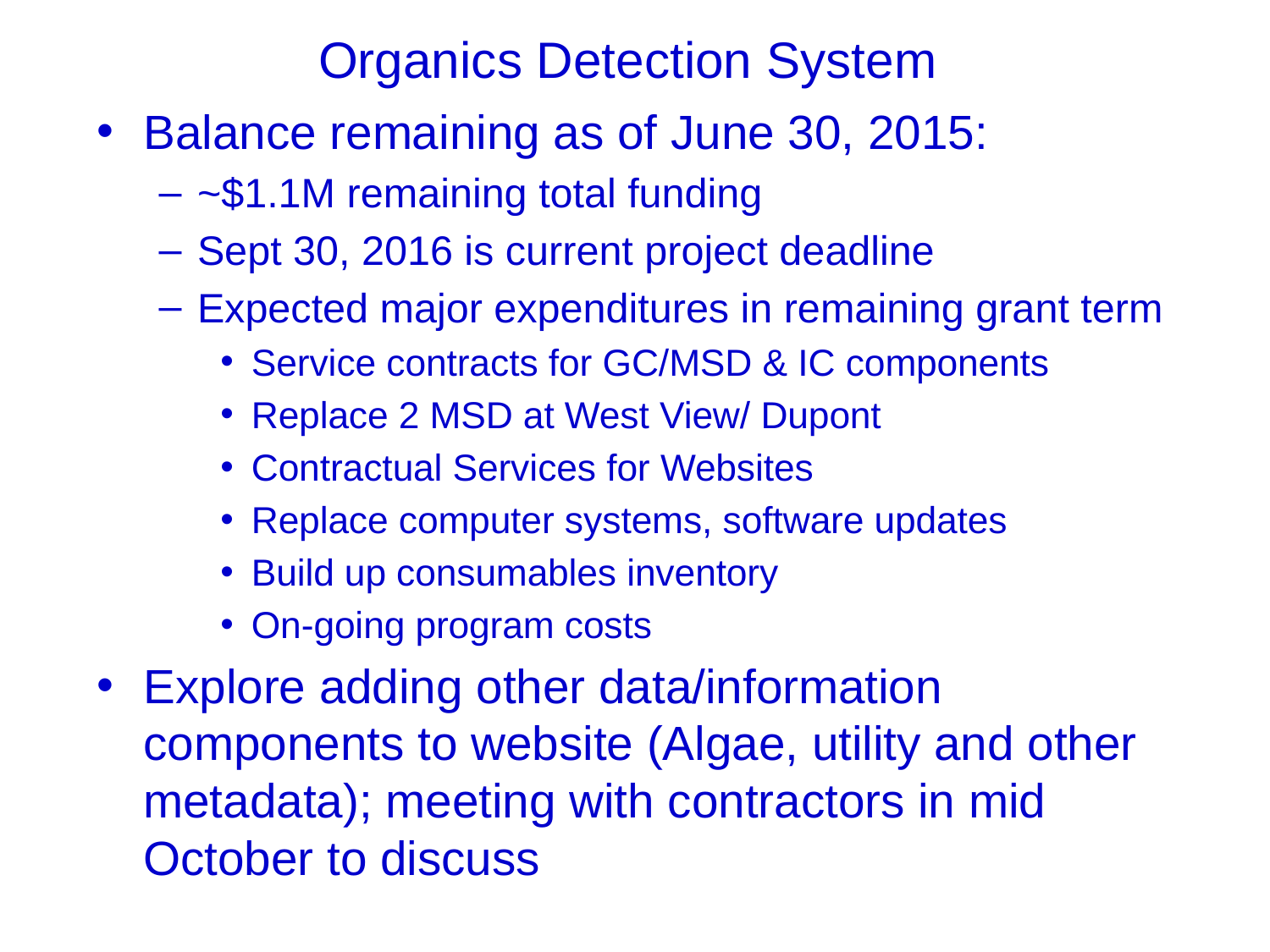

# Organics Detection System
Balance remaining as of June 30, 2015:
~$1.1M remaining total funding
Sept 30, 2016 is current project deadline
Expected major expenditures in remaining grant term
Service contracts for GC/MSD & IC components
Replace 2 MSD at West View/ Dupont
Contractual Services for Websites
Replace computer systems, software updates
Build up consumables inventory
On-going program costs
Explore adding other data/information components to website (Algae, utility and other metadata); meeting with contractors in mid October to discuss